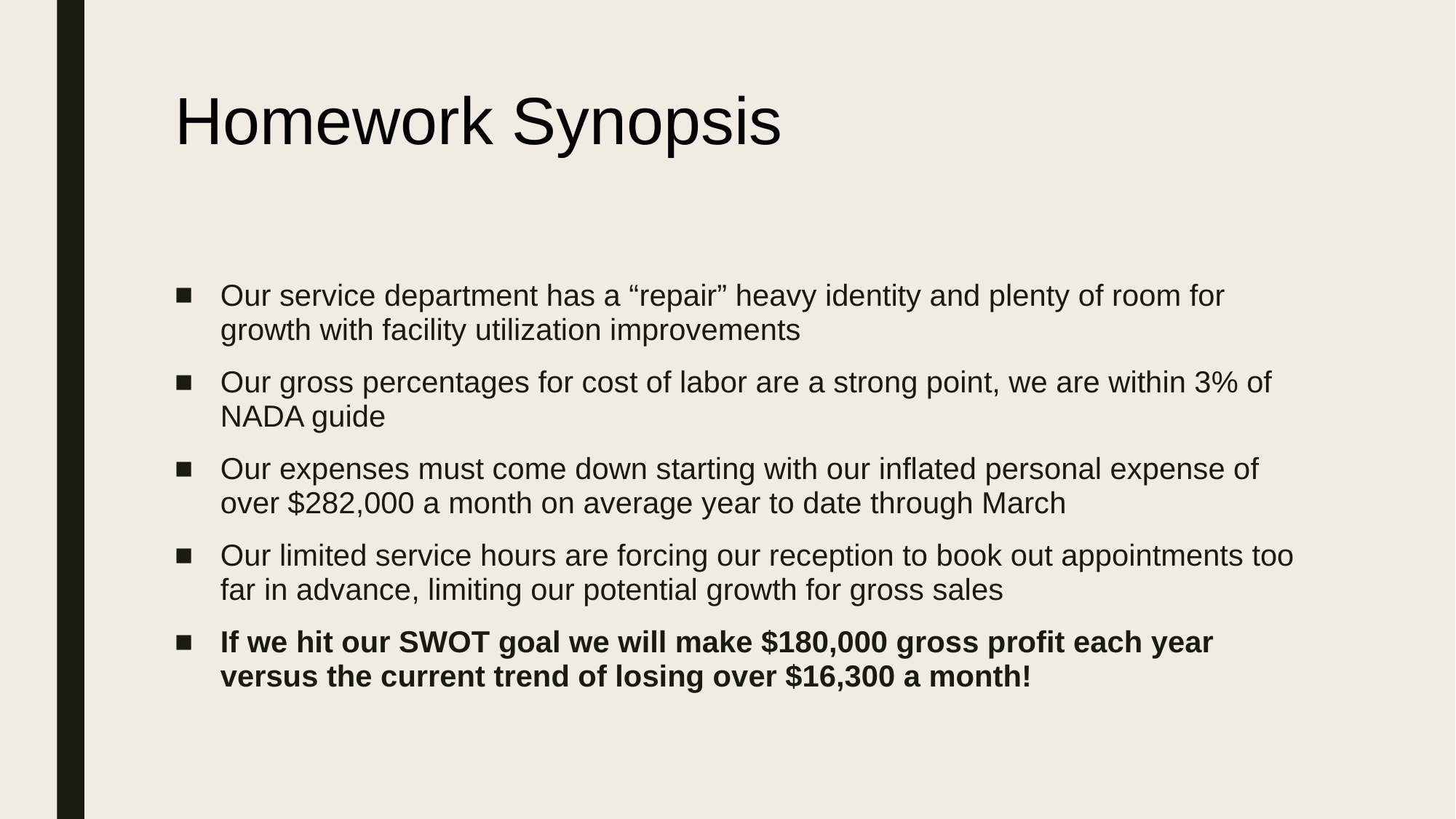

# Homework Synopsis
Our service department has a “repair” heavy identity and plenty of room for growth with facility utilization improvements
Our gross percentages for cost of labor are a strong point, we are within 3% of NADA guide
Our expenses must come down starting with our inflated personal expense of over $282,000 a month on average year to date through March
Our limited service hours are forcing our reception to book out appointments too far in advance, limiting our potential growth for gross sales
If we hit our SWOT goal we will make $180,000 gross profit each year versus the current trend of losing over $16,300 a month!